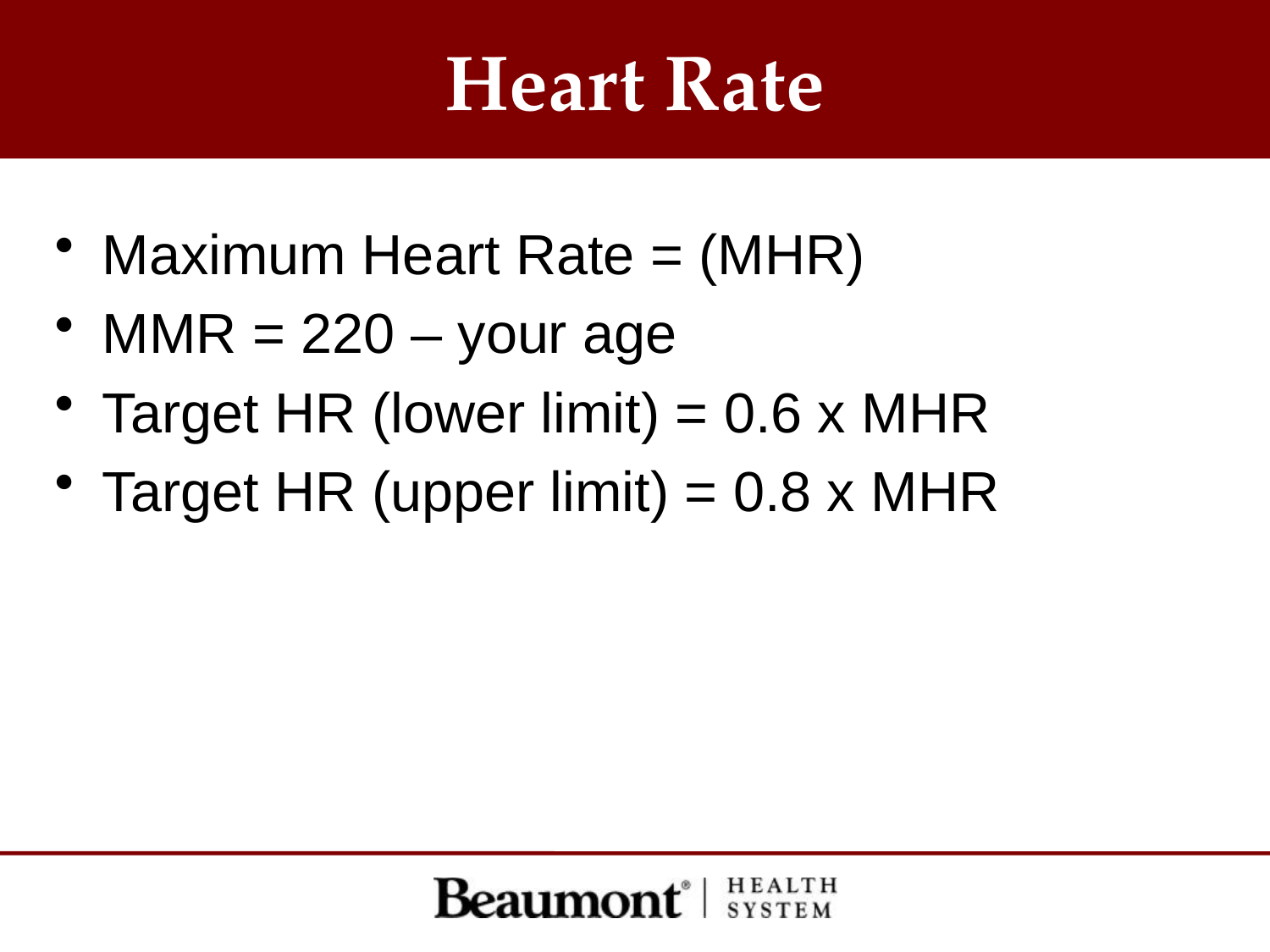

# Heart Rate
Maximum Heart Rate = (MHR)
MMR = 220 – your age
Target HR (lower limit) = 0.6 x MHR
Target HR (upper limit) = 0.8 x MHR